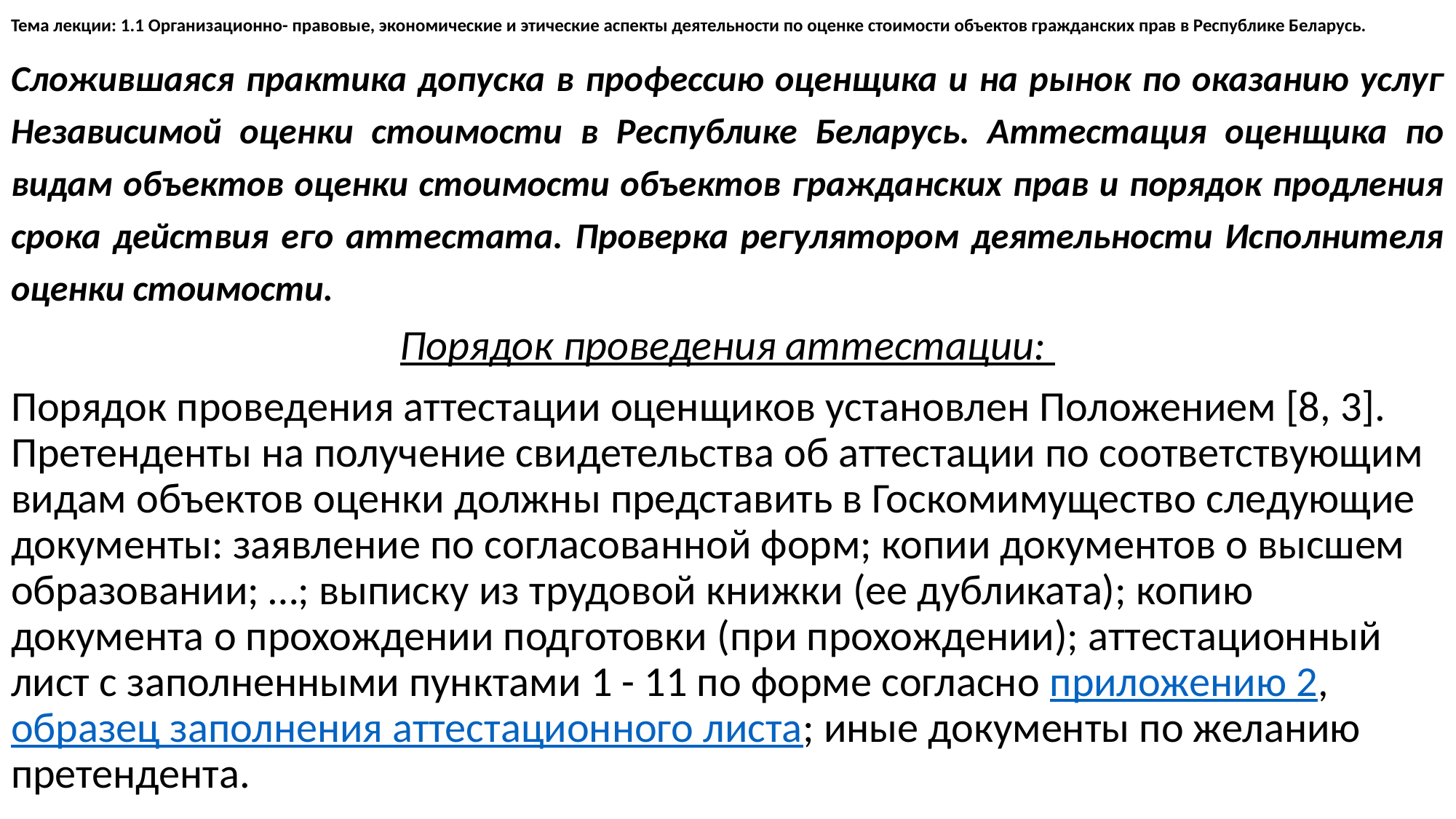

# Тема лекции: 1.1 Организационно- правовые, экономические и этические аспекты деятельности по оценке стоимости объектов гражданских прав в Республике Беларусь.
Сложившаяся практика допуска в профессию оценщика и на рынок по оказанию услуг Независимой оценки стоимости в Республике Беларусь. Аттестация оценщика по видам объектов оценки стоимости объектов гражданских прав и порядок продления срока действия его аттестата. Проверка регулятором деятельности Исполнителя оценки стоимости.
Порядок проведения аттестации:
Порядок проведения аттестации оценщиков установлен Положением [8, 3]. Претенденты на получение свидетельства об аттестации по соответствующим видам объектов оценки должны представить в Госкомимущество следующие документы: заявление по согласованной форм; копии документов о высшем образовании; …; выписку из трудовой книжки (ее дубликата); копию документа о прохождении подготовки (при прохождении); аттестационный лист с заполненными пунктами 1 - 11 по форме согласно приложению 2, образец заполнения аттестационного листа; иные документы по желанию претендента.